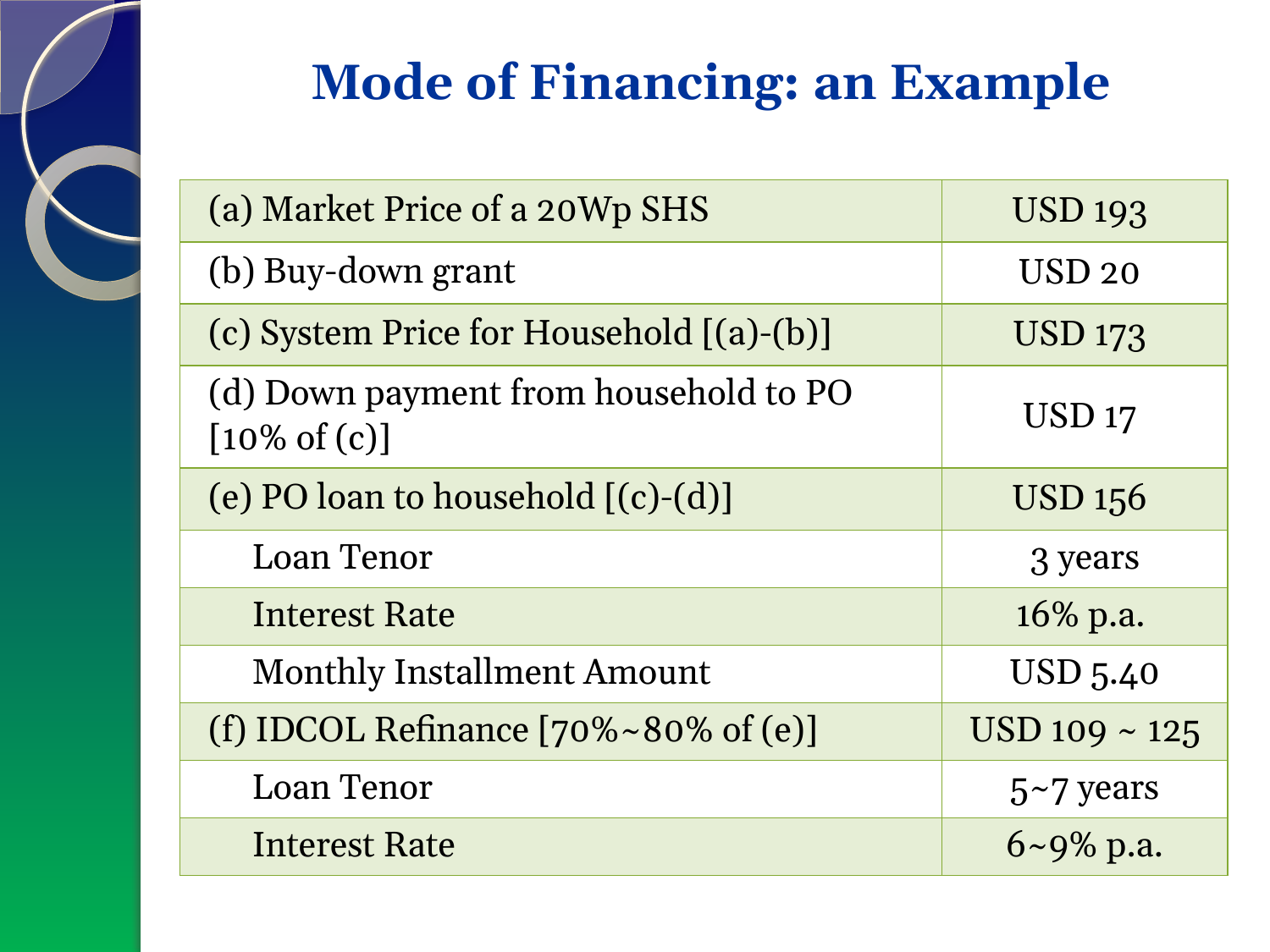

# Mode of Financing: an Example
| (a) Market Price of a 20Wp SHS | USD 193 |
| --- | --- |
| (b) Buy-down grant | USD 20 |
| (c) System Price for Household [(a)-(b)] | USD 173 |
| (d) Down payment from household to PO [10% of (c)] | USD 17 |
| (e) PO loan to household [(c)-(d)] | USD 156 |
| Loan Tenor | 3 years |
| Interest Rate | 16% p.a. |
| Monthly Installment Amount | USD 5.40 |
| (f) IDCOL Refinance [70%~80% of (e)] | USD 109 ~ 125 |
| Loan Tenor | 5~7 years |
| Interest Rate | 6~9% p.a. |